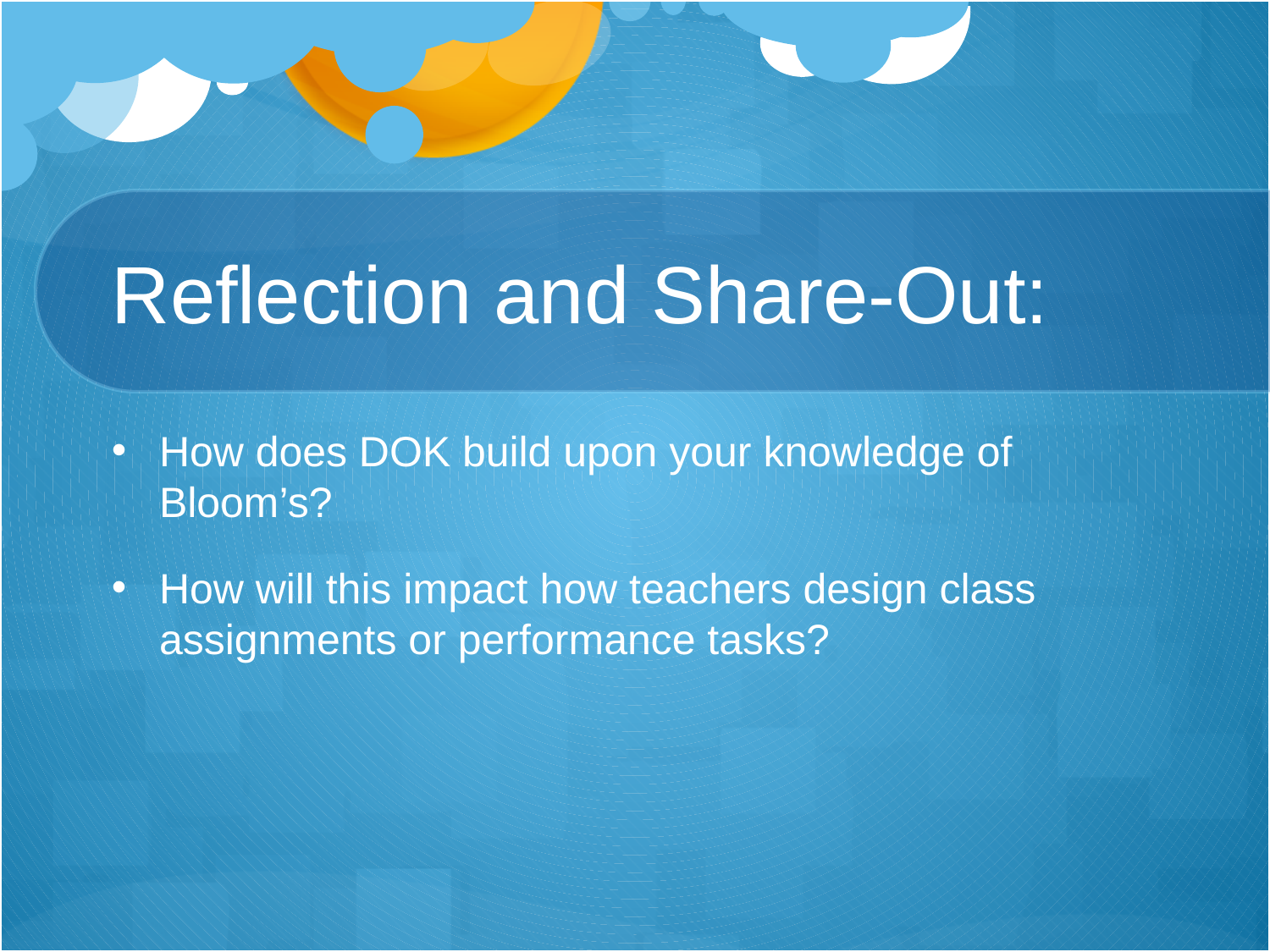

# Reflection and Share-Out:
How does DOK build upon your knowledge of Bloom’s?
How will this impact how teachers design class assignments or performance tasks?